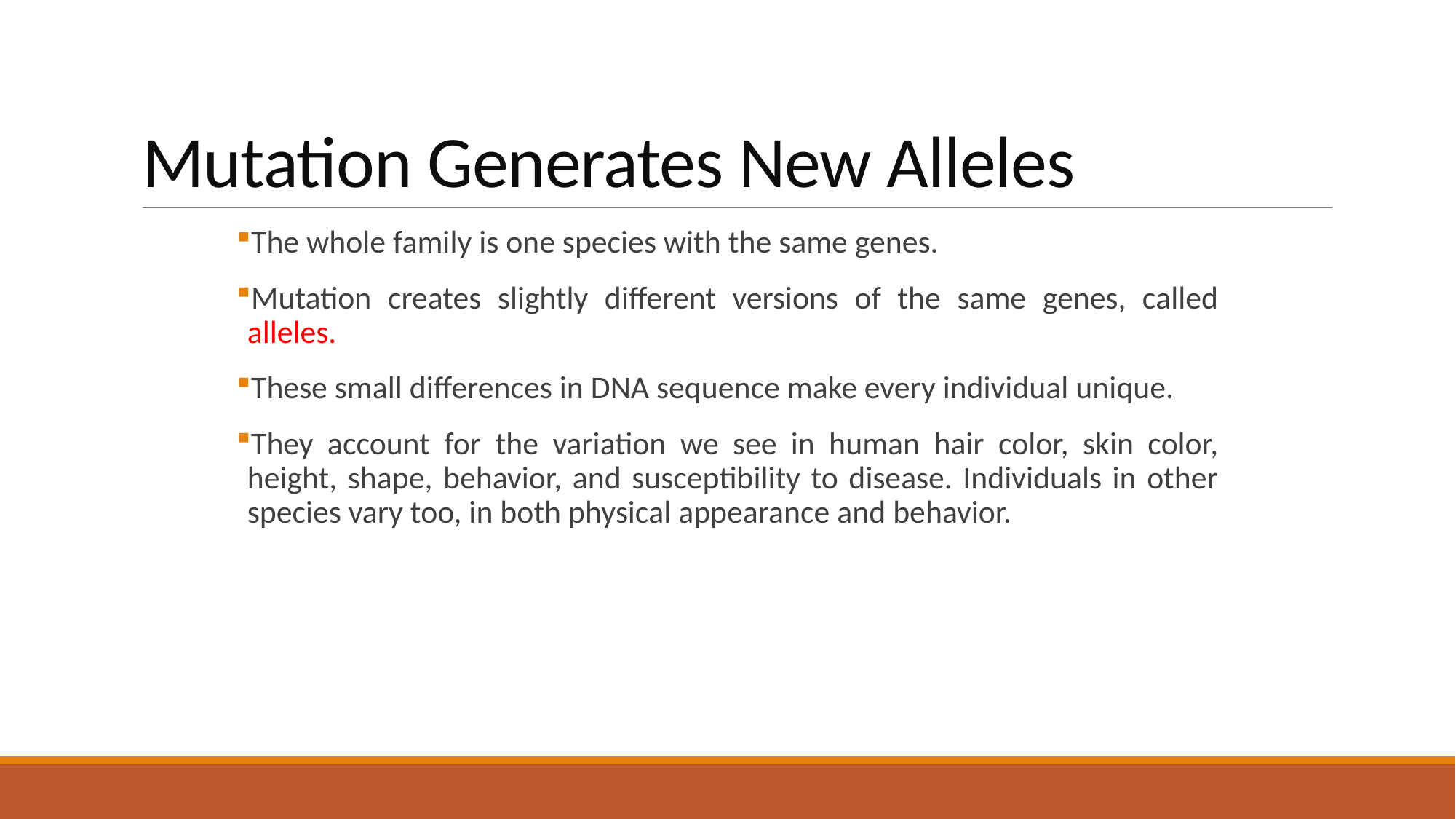

# Mutation Generates New Alleles
The whole family is one species with the same genes.
Mutation creates slightly different versions of the same genes, called alleles.
These small differences in DNA sequence make every individual unique.
They account for the variation we see in human hair color, skin color, height, shape, behavior, and susceptibility to disease. Individuals in other species vary too, in both physical appearance and behavior.